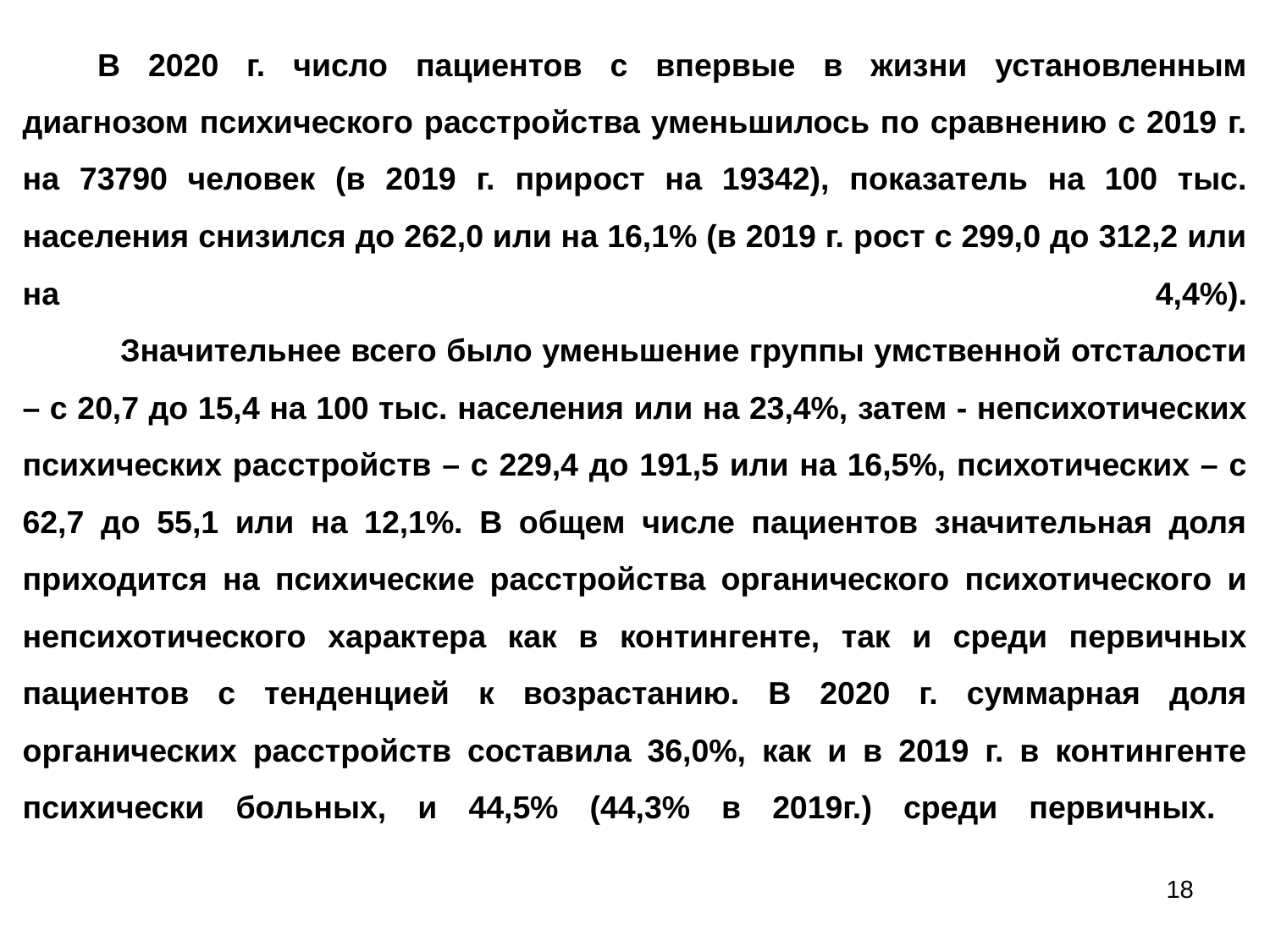

# В 2020 г. число пациентов с впервые в жизни установленным диагнозом психического расстройства уменьшилось по сравнению с 2019 г. на 73790 человек (в 2019 г. прирост на 19342), показатель на 100 тыс. населения снизился до 262,0 или на 16,1% (в 2019 г. рост с 299,0 до 312,2 или на 4,4%). Значительнее всего было уменьшение группы умственной отсталости – с 20,7 до 15,4 на 100 тыс. населения или на 23,4%, затем - непсихотических психических расстройств – с 229,4 до 191,5 или на 16,5%, психотических – с 62,7 до 55,1 или на 12,1%. В общем числе пациентов значительная доля приходится на психические расстройства органического психотического и непсихотического характера как в контингенте, так и среди первичных пациентов с тенденцией к возрастанию. В 2020 г. суммарная доля органических расстройств составила 36,0%, как и в 2019 г. в контингенте психически больных, и 44,5% (44,3% в 2019г.) среди первичных.
18